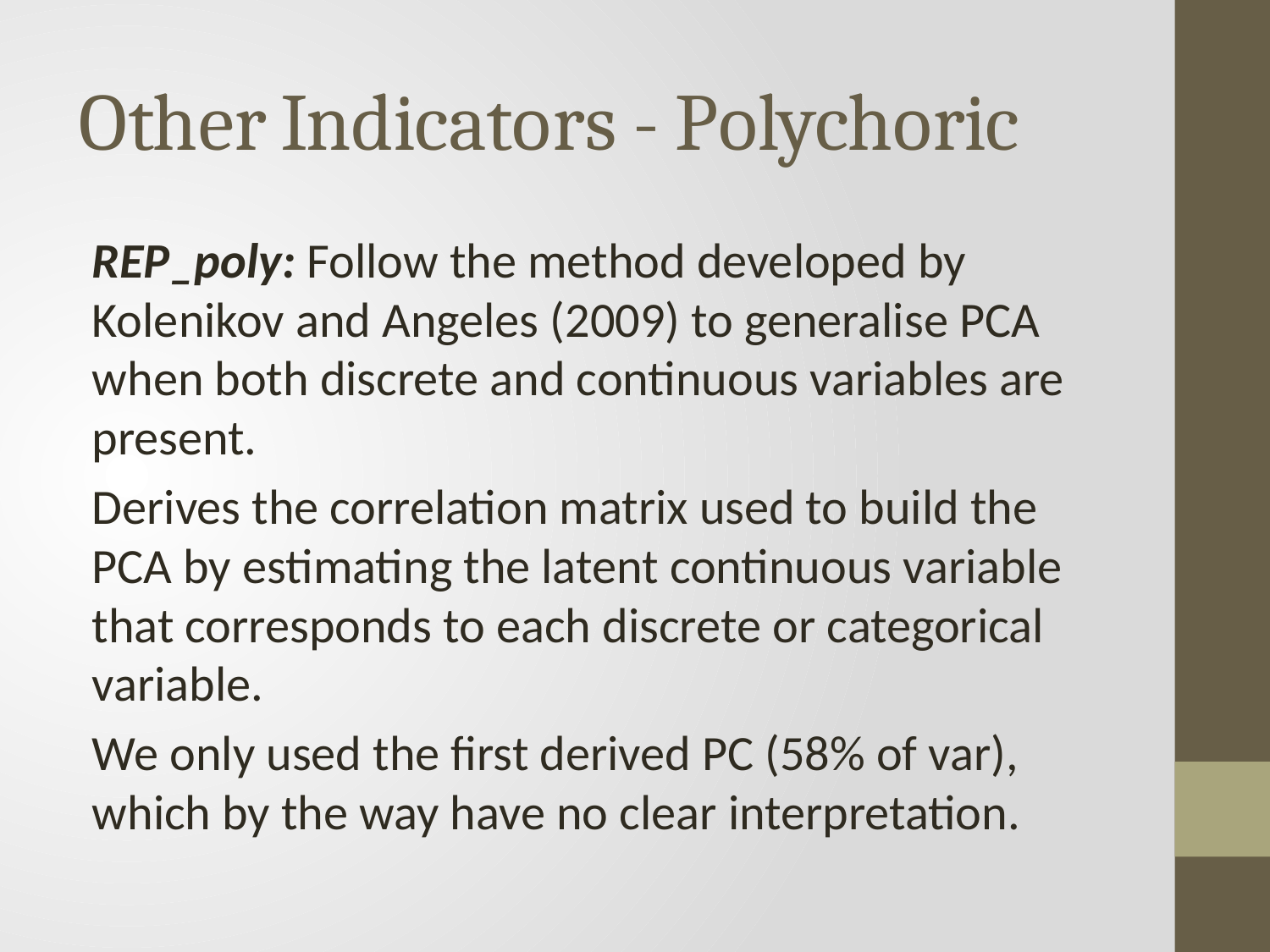

# Other Indicators - Polychoric
REP_poly: Follow the method developed by Kolenikov and Angeles (2009) to generalise PCA when both discrete and continuous variables are present.
Derives the correlation matrix used to build the PCA by estimating the latent continuous variable that corresponds to each discrete or categorical variable.
We only used the first derived PC (58% of var), which by the way have no clear interpretation.